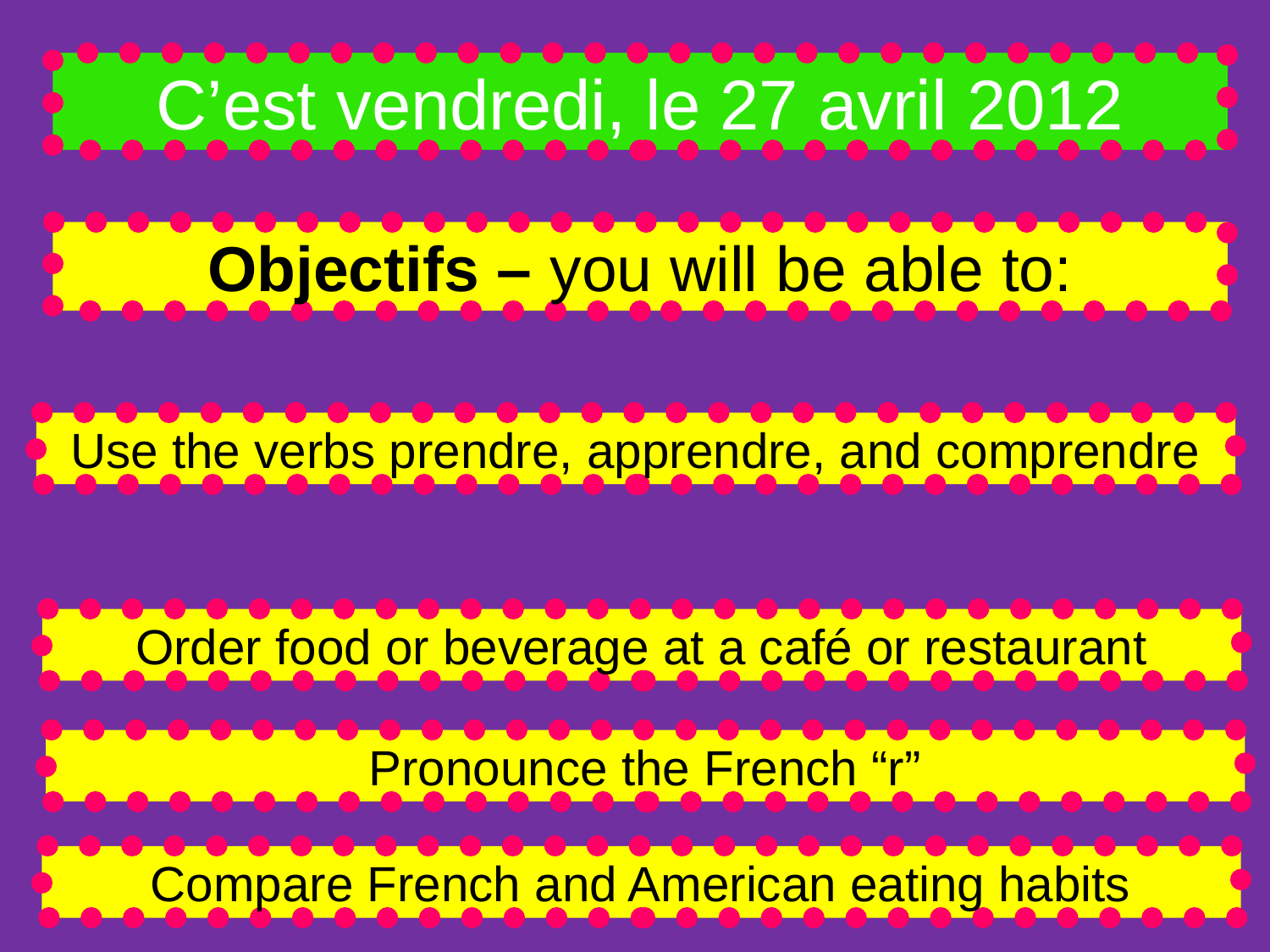

C’est vendredi, le 27 avril 2012
Objectifs – you will be able to:
Use the verbs prendre, apprendre, and comprendre
Order food or beverage at a café or restaurant
Pronounce the French “r”
Compare French and American eating habits